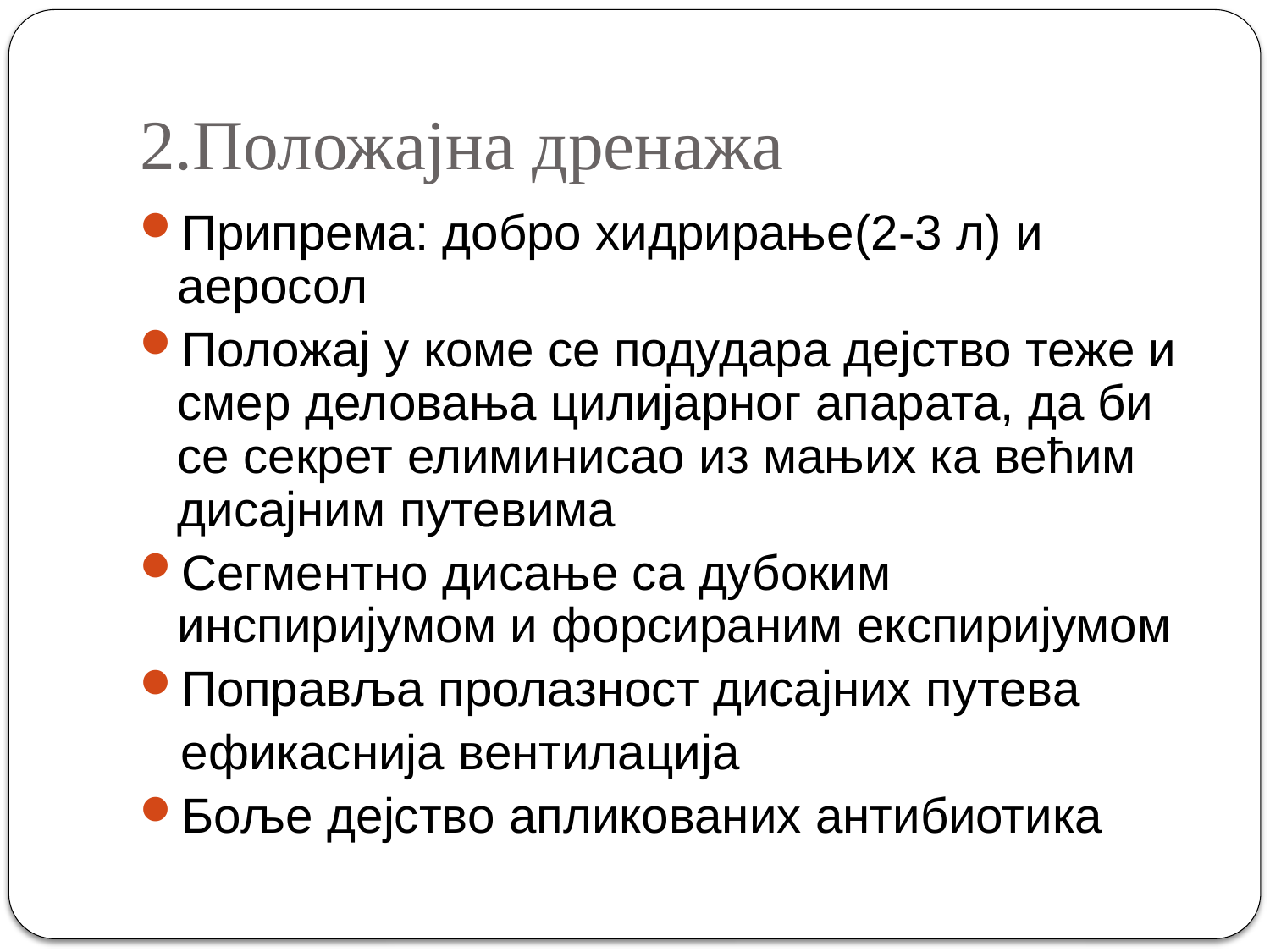

# 2.Положајна дренажа
Припрема: добро хидрирање(2-3 л) и аеросол
Положај у коме се подудара дејство теже и смер деловања цилијарног апарата, да би се секрет елиминисао из мањих ка већим дисајним путевима
Сегментно дисање са дубоким инспиријумом и форсираним експиријумом
Поправља пролазност дисајних путева
   ефикаснија вентилација
Боље дејство апликованих антибиотика